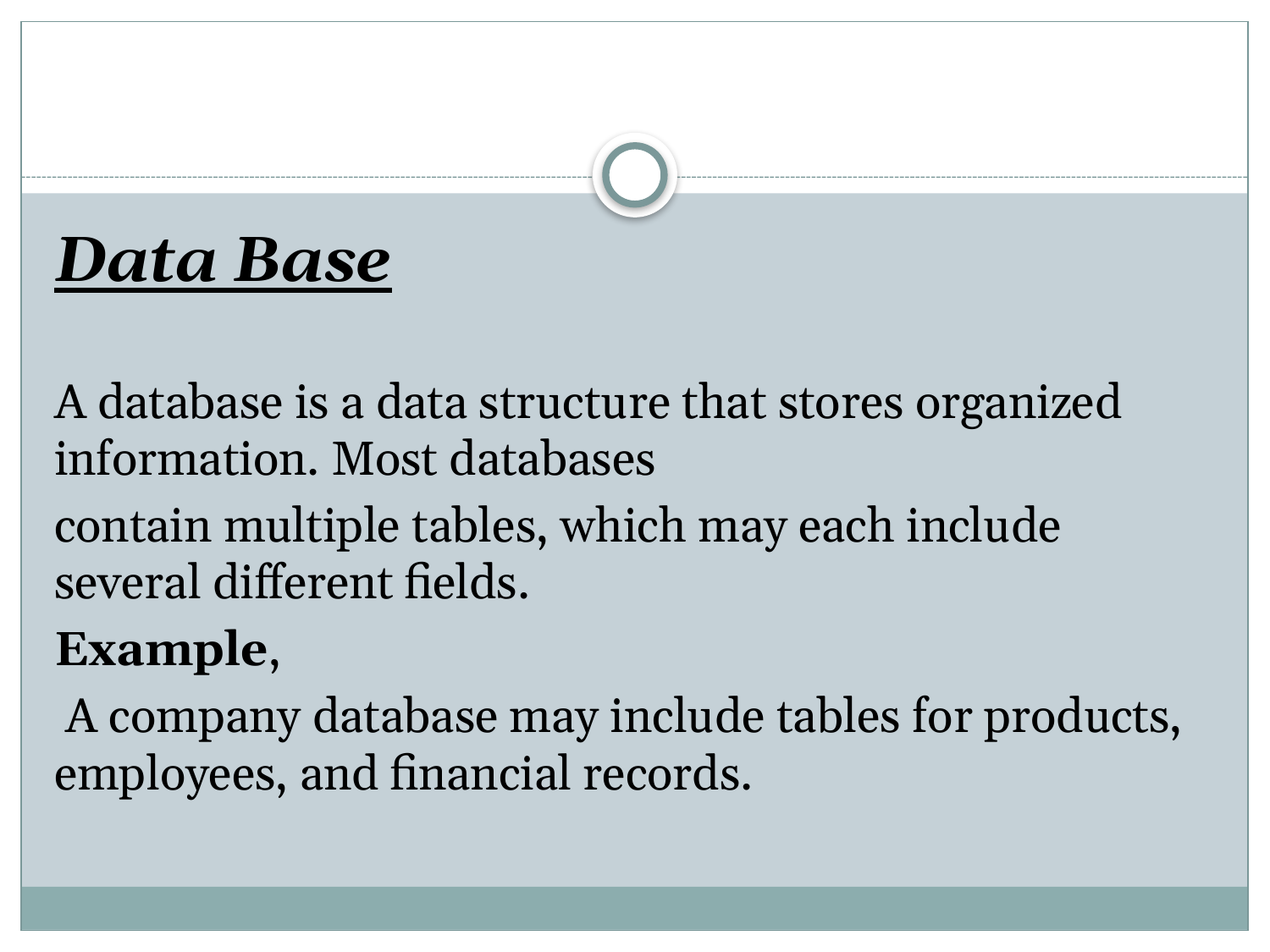

#
Data Base

A database is a data structure that stores organized information. Most databases
contain multiple tables, which may each include several different fields.
Example,
 A company database may include tables for products, employees, and financial records.